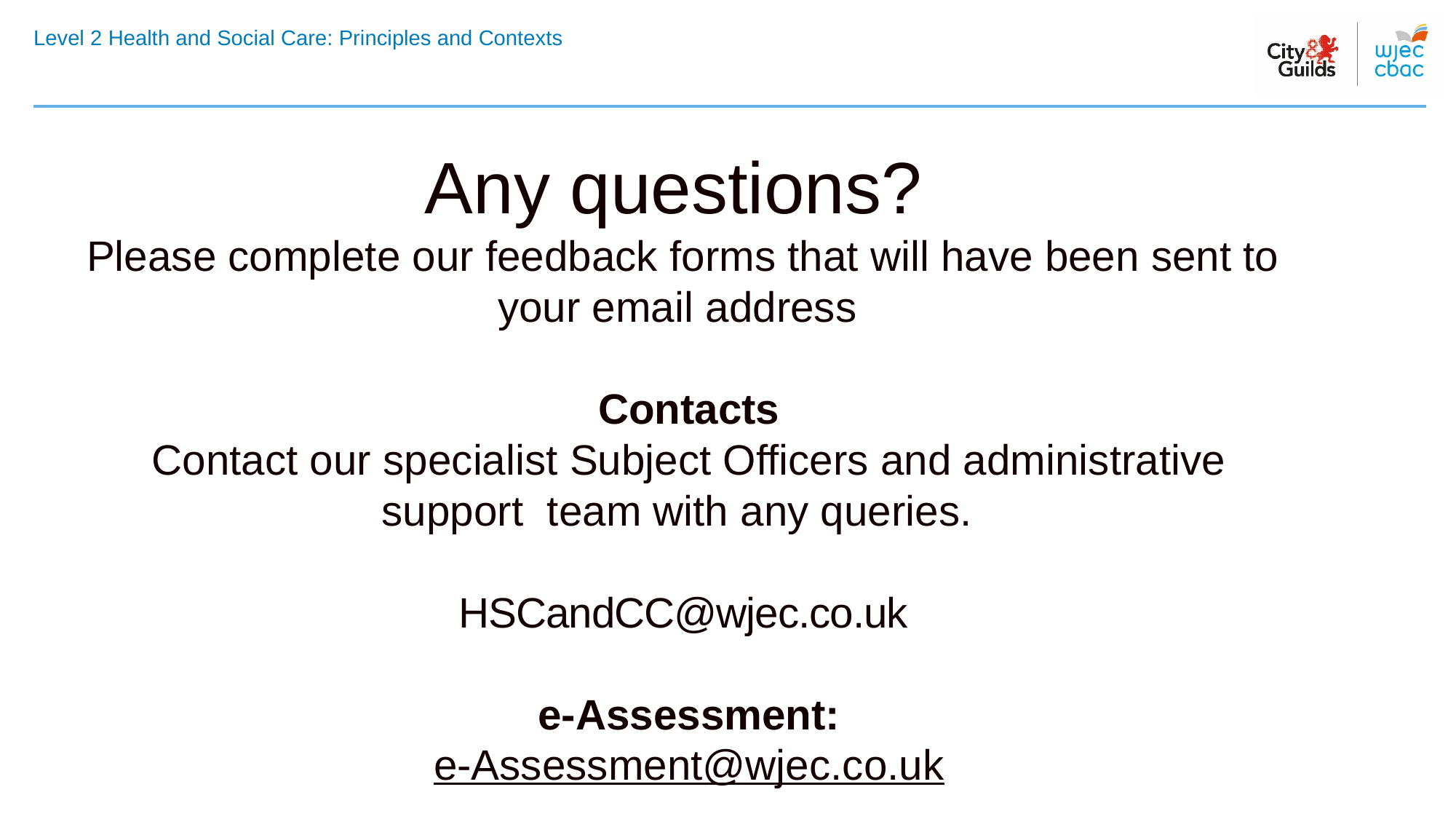

# Level 2 Health and Social Care: Principles and Contexts

Any questions?
Please complete our feedback forms that will have been sent to your email address

Contacts
Contact our specialist Subject Officers and administrative support  team with any queries.

HSCandCC@wjec.co.uk

e-Assessment:
e-Assessment@wjec.co.uk